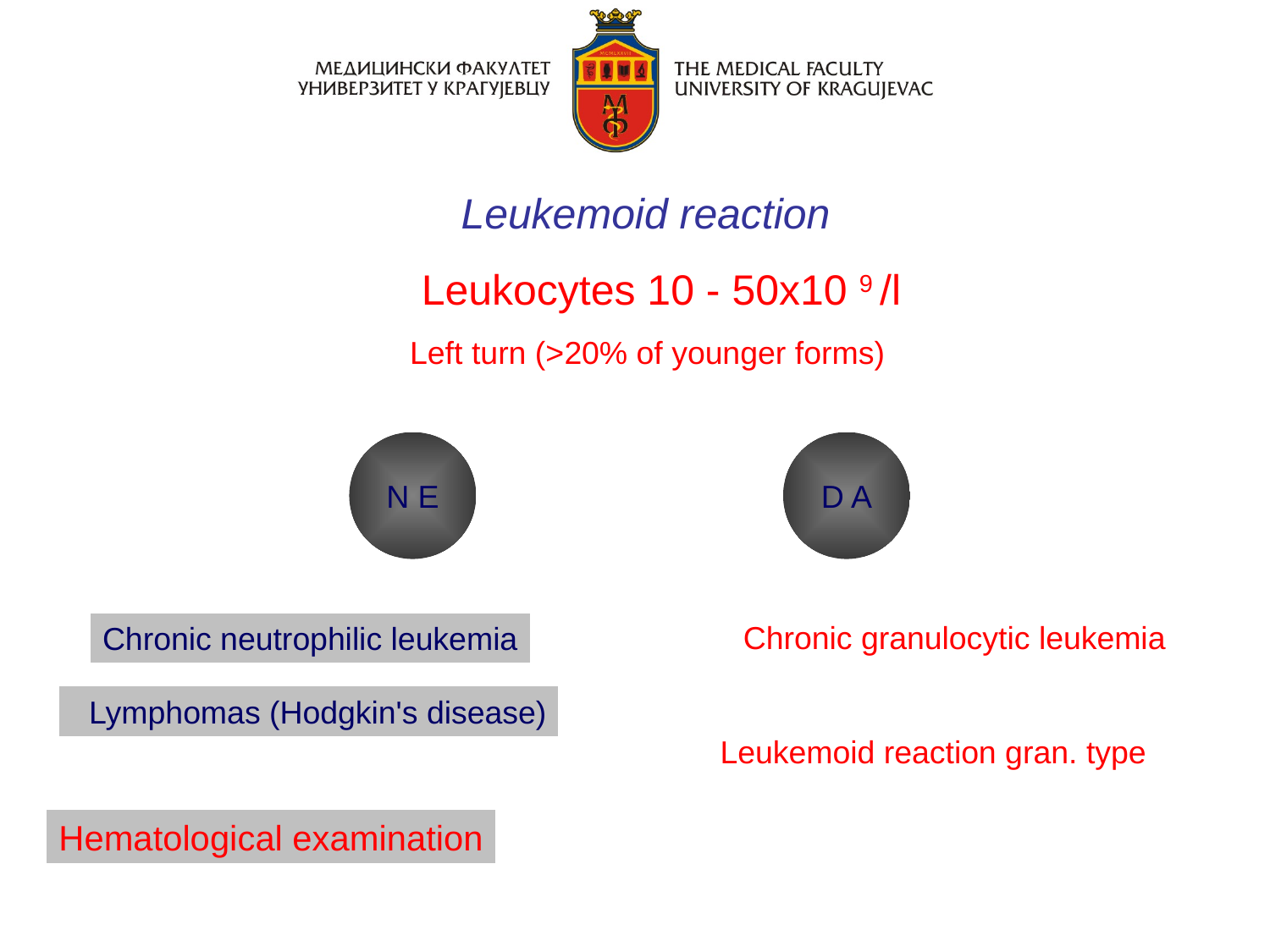

# Leukemoid reaction
Leukocytes 10 - 50x10 9 /l
Left turn (>20% of younger forms)
N E
D A
Chronic granulocytic leukemia
Chronic neutrophilic leukemia
  Lymphomas (Hodgkin's disease)
Leukemoid reaction gran. type

Hematological examination